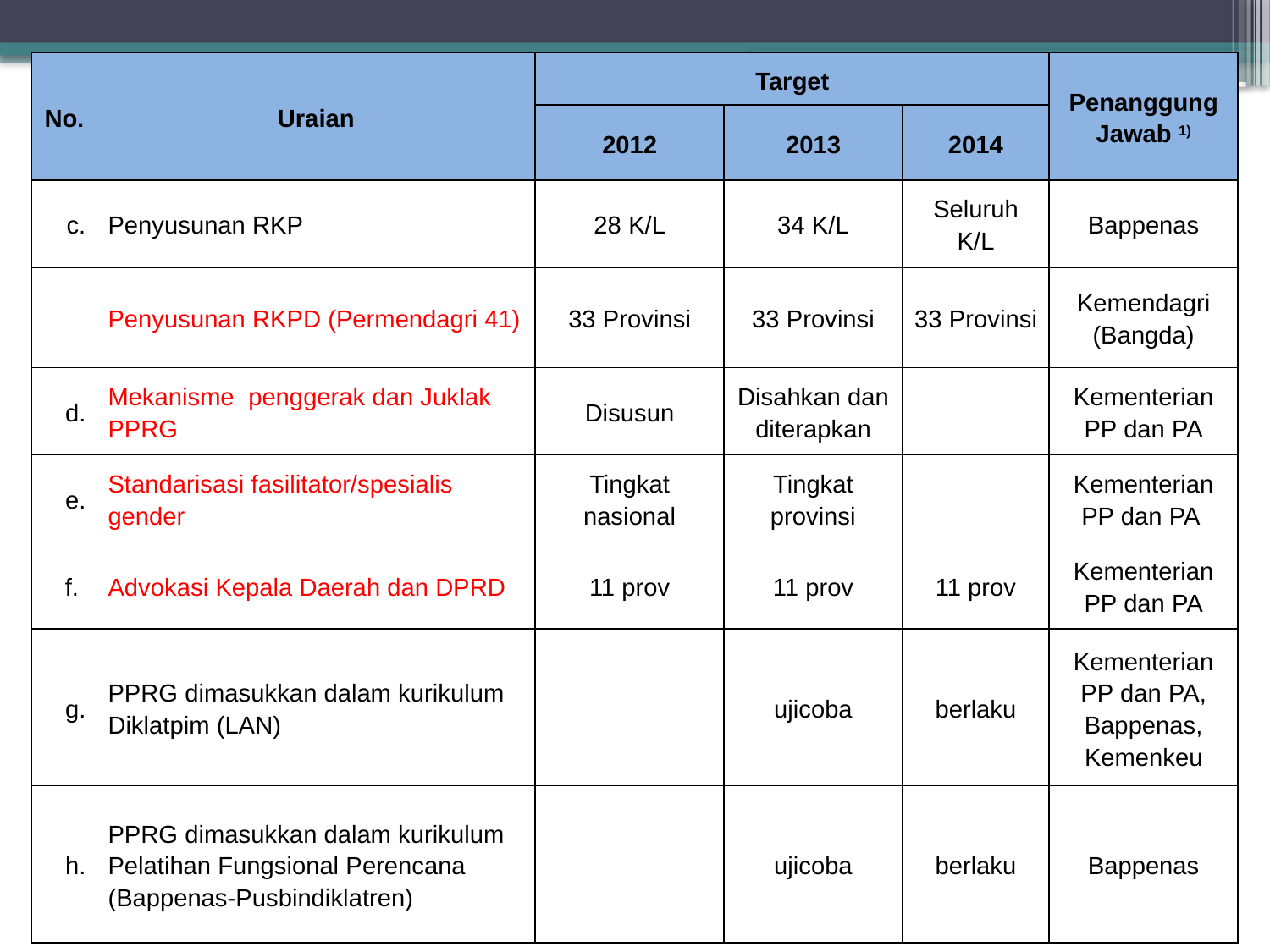

| No. | Uraian | Target |  |  | Penanggung Jawab 1) |
| --- | --- | --- | --- | --- | --- |
|  |  | 2012 | 2013 | 2014 |  |
| c. | Penyusunan RKP | 28 K/L | 34 K/L | Seluruh K/L | Bappenas |
|  | Penyusunan RKPD (Permendagri 41) | 33 Provinsi | 33 Provinsi | 33 Provinsi | Kemendagri (Bangda) |
| d. | Mekanisme penggerak dan Juklak PPRG | Disusun | Disahkan dan diterapkan |  | Kementerian PP dan PA |
| e. | Standarisasi fasilitator/spesialis gender | Tingkat nasional | Tingkat provinsi |  | Kementerian PP dan PA |
| f. | Advokasi Kepala Daerah dan DPRD | 11 prov | 11 prov | 11 prov | Kementerian PP dan PA |
| g. | PPRG dimasukkan dalam kurikulum Diklatpim (LAN) |  | ujicoba | berlaku | Kementerian PP dan PA, Bappenas, Kemenkeu |
| h. | PPRG dimasukkan dalam kurikulum Pelatihan Fungsional Perencana (Bappenas-Pusbindiklatren) |  | ujicoba | berlaku | Bappenas |